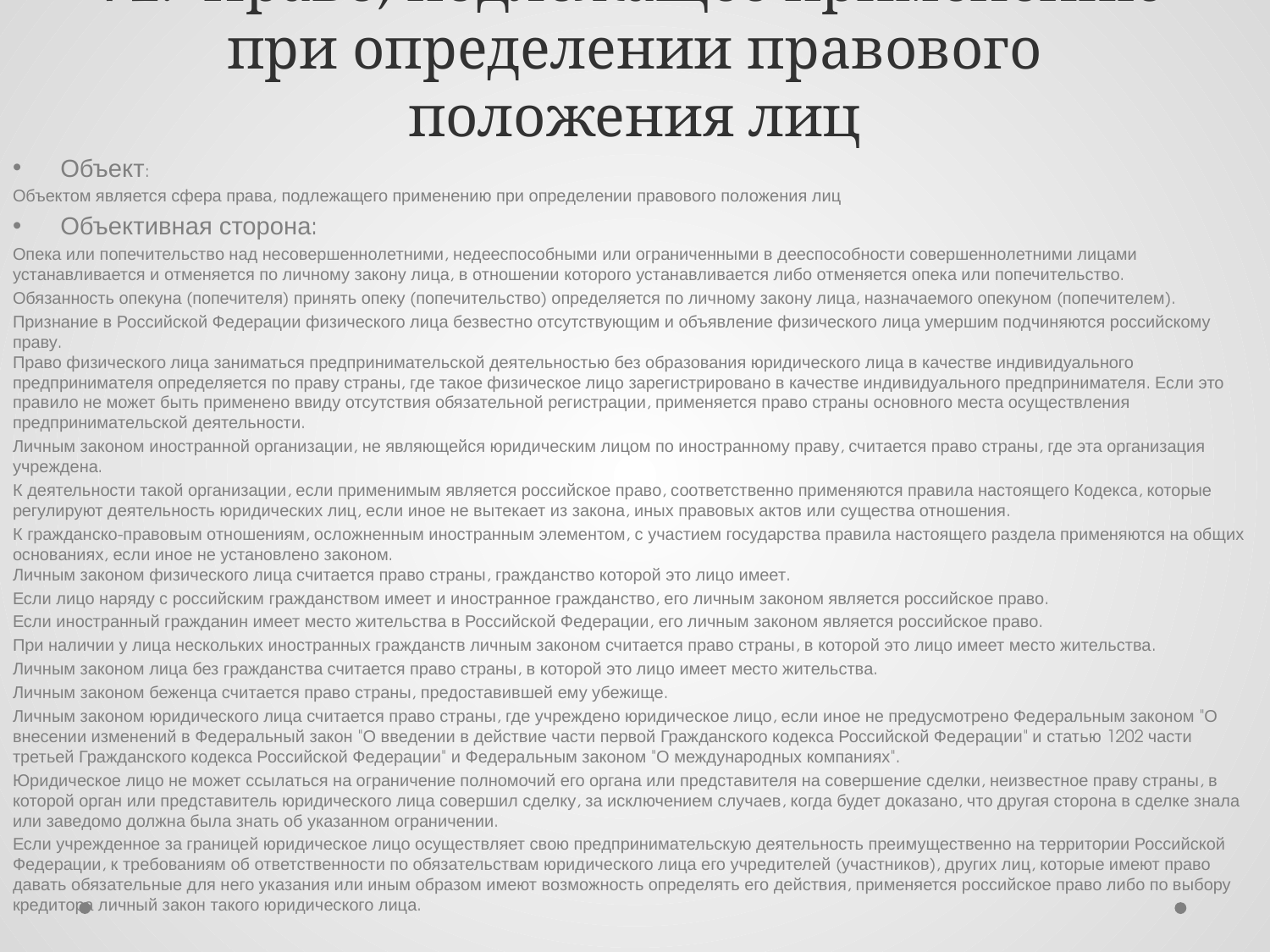

# 72.  Право, подлежащее применению при определении правового положения лиц
Объект:
Объектом является сфера права, подлежащего применению при определении правового положения лиц
Объективная сторона:
Опека или попечительство над несовершеннолетними, недееспособными или ограниченными в дееспособности совершеннолетними лицами устанавливается и отменяется по личному закону лица, в отношении которого устанавливается либо отменяется опека или попечительство.
Обязанность опекуна (попечителя) принять опеку (попечительство) определяется по личному закону лица, назначаемого опекуном (попечителем).
Признание в Российской Федерации физического лица безвестно отсутствующим и объявление физического лица умершим подчиняются российскому праву.
Право физического лица заниматься предпринимательской деятельностью без образования юридического лица в качестве индивидуального предпринимателя определяется по праву страны, где такое физическое лицо зарегистрировано в качестве индивидуального предпринимателя. Если это правило не может быть применено ввиду отсутствия обязательной регистрации, применяется право страны основного места осуществления предпринимательской деятельности.
Личным законом иностранной организации, не являющейся юридическим лицом по иностранному праву, считается право страны, где эта организация учреждена.
К деятельности такой организации, если применимым является российское право, соответственно применяются правила настоящего Кодекса, которые регулируют деятельность юридических лиц, если иное не вытекает из закона, иных правовых актов или существа отношения.
К гражданско-правовым отношениям, осложненным иностранным элементом, с участием государства правила настоящего раздела применяются на общих основаниях, если иное не установлено законом.
Личным законом физического лица считается право страны, гражданство которой это лицо имеет.
Если лицо наряду с российским гражданством имеет и иностранное гражданство, его личным законом является российское право.
Если иностранный гражданин имеет место жительства в Российской Федерации, его личным законом является российское право.
При наличии у лица нескольких иностранных гражданств личным законом считается право страны, в которой это лицо имеет место жительства.
Личным законом лица без гражданства считается право страны, в которой это лицо имеет место жительства.
Личным законом беженца считается право страны, предоставившей ему убежище.
Личным законом юридического лица считается право страны, где учреждено юридическое лицо, если иное не предусмотрено Федеральным законом "О внесении изменений в Федеральный закон "О введении в действие части первой Гражданского кодекса Российской Федерации" и статью 1202 части третьей Гражданского кодекса Российской Федерации" и Федеральным законом "О международных компаниях".
Юридическое лицо не может ссылаться на ограничение полномочий его органа или представителя на совершение сделки, неизвестное праву страны, в которой орган или представитель юридического лица совершил сделку, за исключением случаев, когда будет доказано, что другая сторона в сделке знала или заведомо должна была знать об указанном ограничении.
Если учрежденное за границей юридическое лицо осуществляет свою предпринимательскую деятельность преимущественно на территории Российской Федерации, к требованиям об ответственности по обязательствам юридического лица его учредителей (участников), других лиц, которые имеют право давать обязательные для него указания или иным образом имеют возможность определять его действия, применяется российское право либо по выбору кредитора личный закон такого юридического лица.